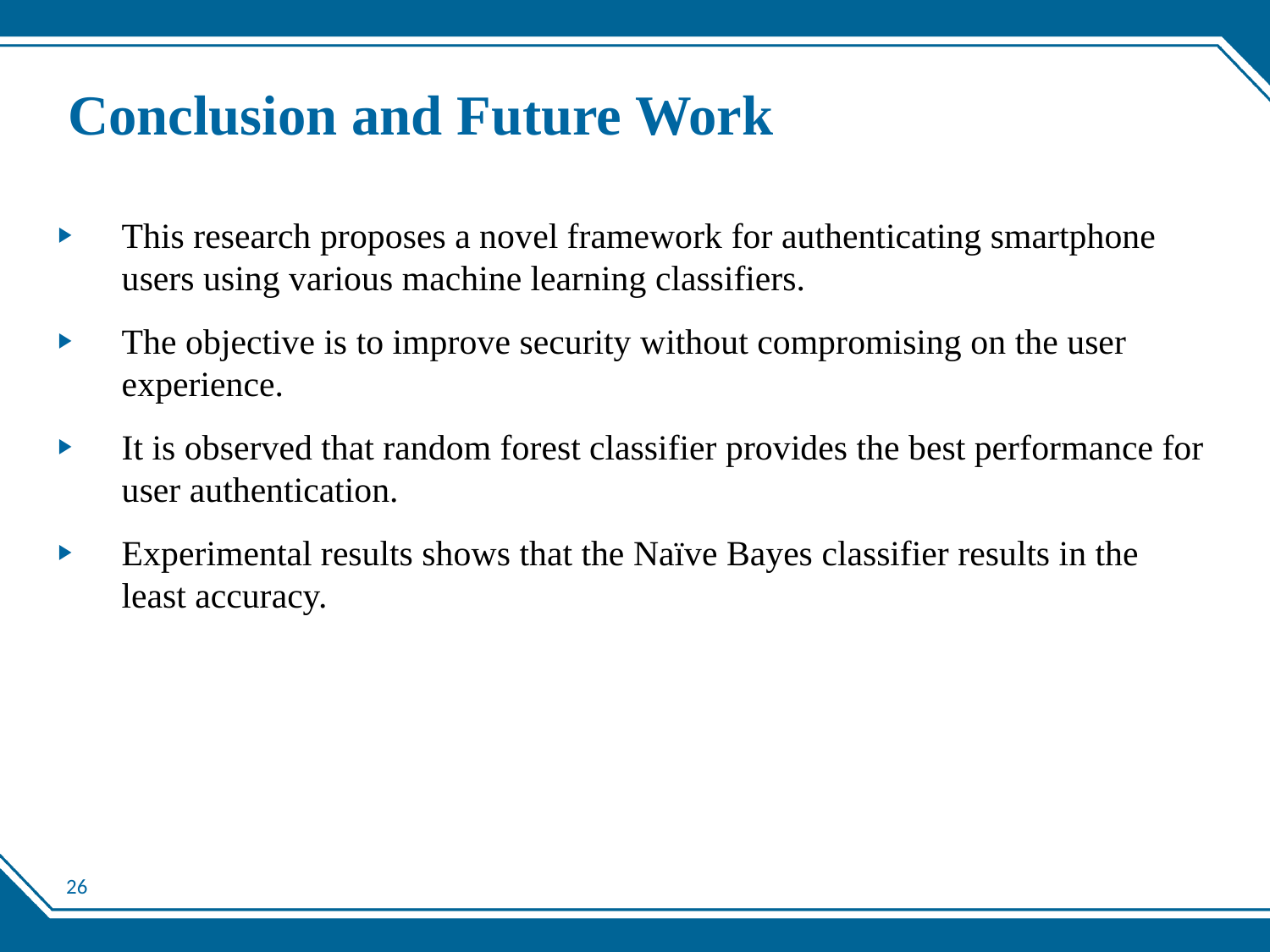

# Conclusion and Future Work
This research proposes a novel framework for authenticating smartphone users using various machine learning classifiers.
The objective is to improve security without compromising on the user experience.
It is observed that random forest classifier provides the best performance for user authentication.
Experimental results shows that the Naïve Bayes classifier results in the least accuracy.